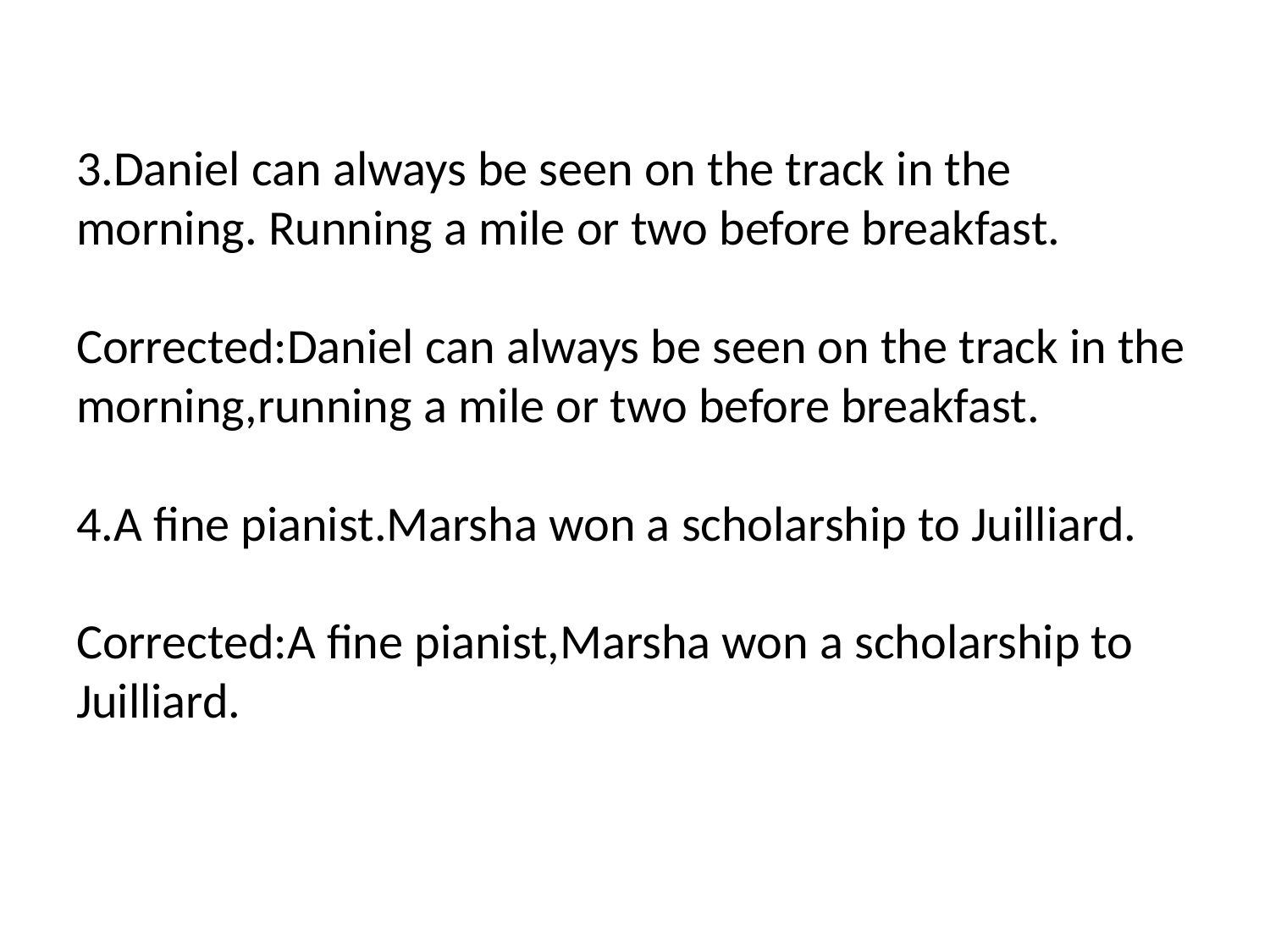

# 3.Daniel can always be seen on the track in the morning. Running a mile or two before breakfast. Corrected:Daniel can always be seen on the track in the morning,running a mile or two before breakfast. 4.A fine pianist.Marsha won a scholarship to Juilliard. Corrected:A fine pianist,Marsha won a scholarship to Juilliard.